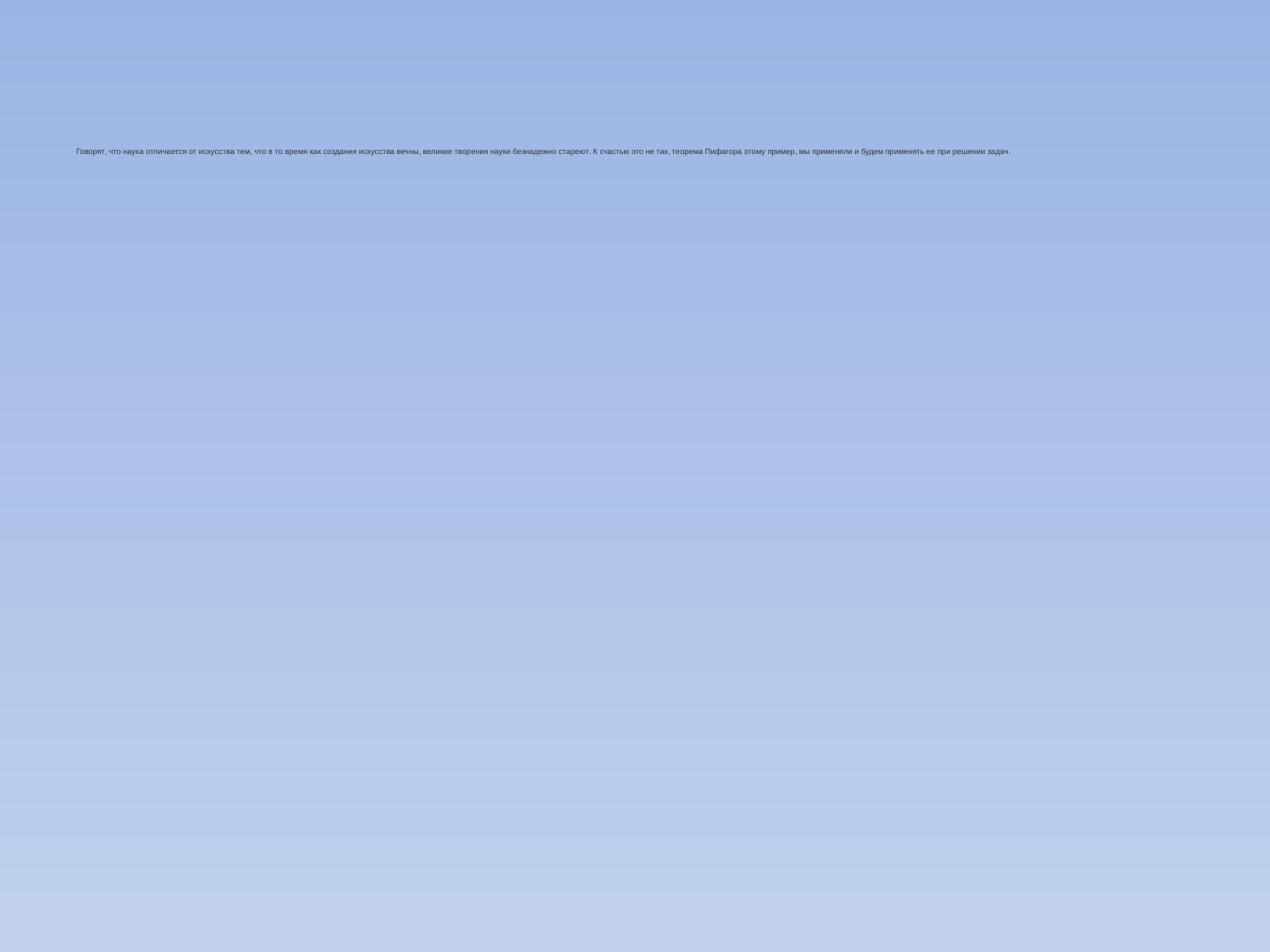

# Говорят, что наука отличается от искусства тем, что в то время как создания искусства вечны, великие творения науки безнадежно стареют. К счастью это не так, теорема Пифагора этому пример, мы применяли и будем применять ее при решении задач.